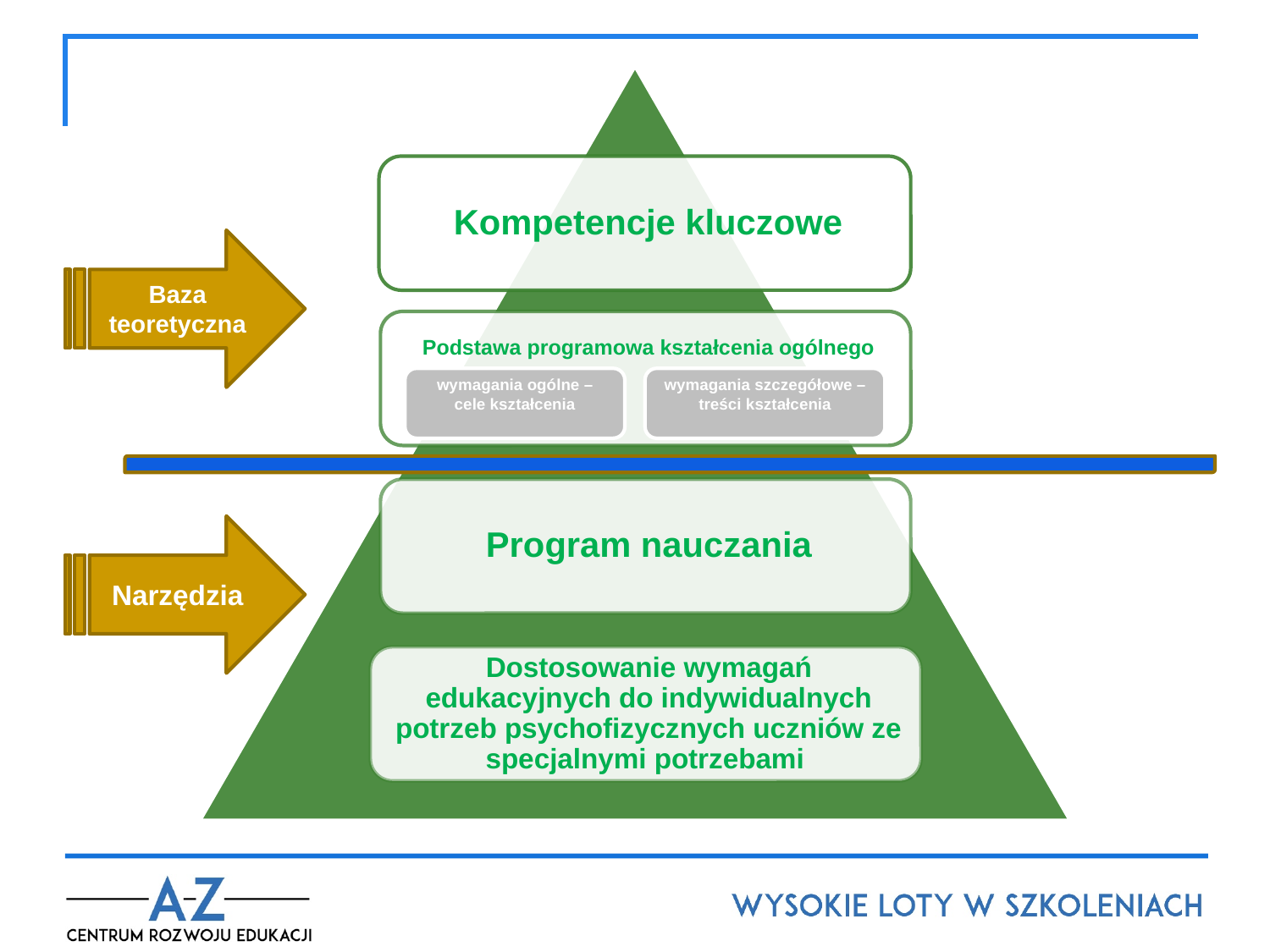

#
Kompetencje kluczowe
Podstawa programowa kształcenia ogólnego

Program nauczania
Dostosowanie wymagań edukacyjnych do indywidualnych potrzeb psychofizycznych uczniów ze specjalnymi potrzebami
Baza
teoretyczna
wymagania ogólne – cele kształcenia

wymagania szczegółowe – treści kształcenia

Narzędzia